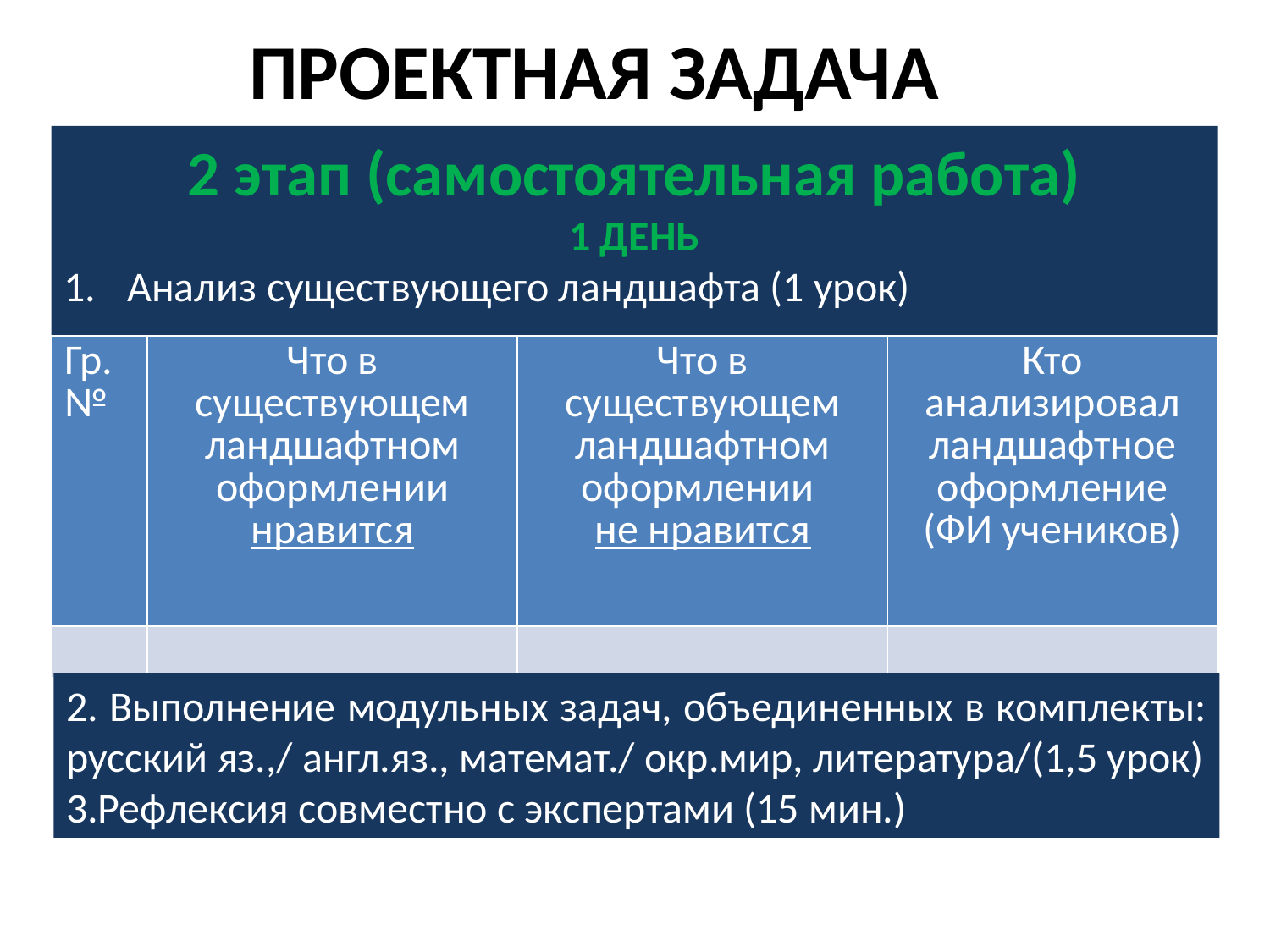

# ПРОЕКТНАЯ ЗАДАЧА
2 этап (самостоятельная работа)
1 ДЕНЬ
Анализ существующего ландшафта (1 урок)

| Гр.№ | Что в существующем ландшафтном оформлении нравится | Что в существующем ландшафтном оформлении не нравится | Кто анализировал ландшафтное оформление (ФИ учеников) |
| --- | --- | --- | --- |
|  |  |  |  |
2. Выполнение модульных задач, объединенных в комплекты: русский яз.,/ англ.яз., математ./ окр.мир, литература/(1,5 урок)
3.Рефлексия совместно с экспертами (15 мин.)